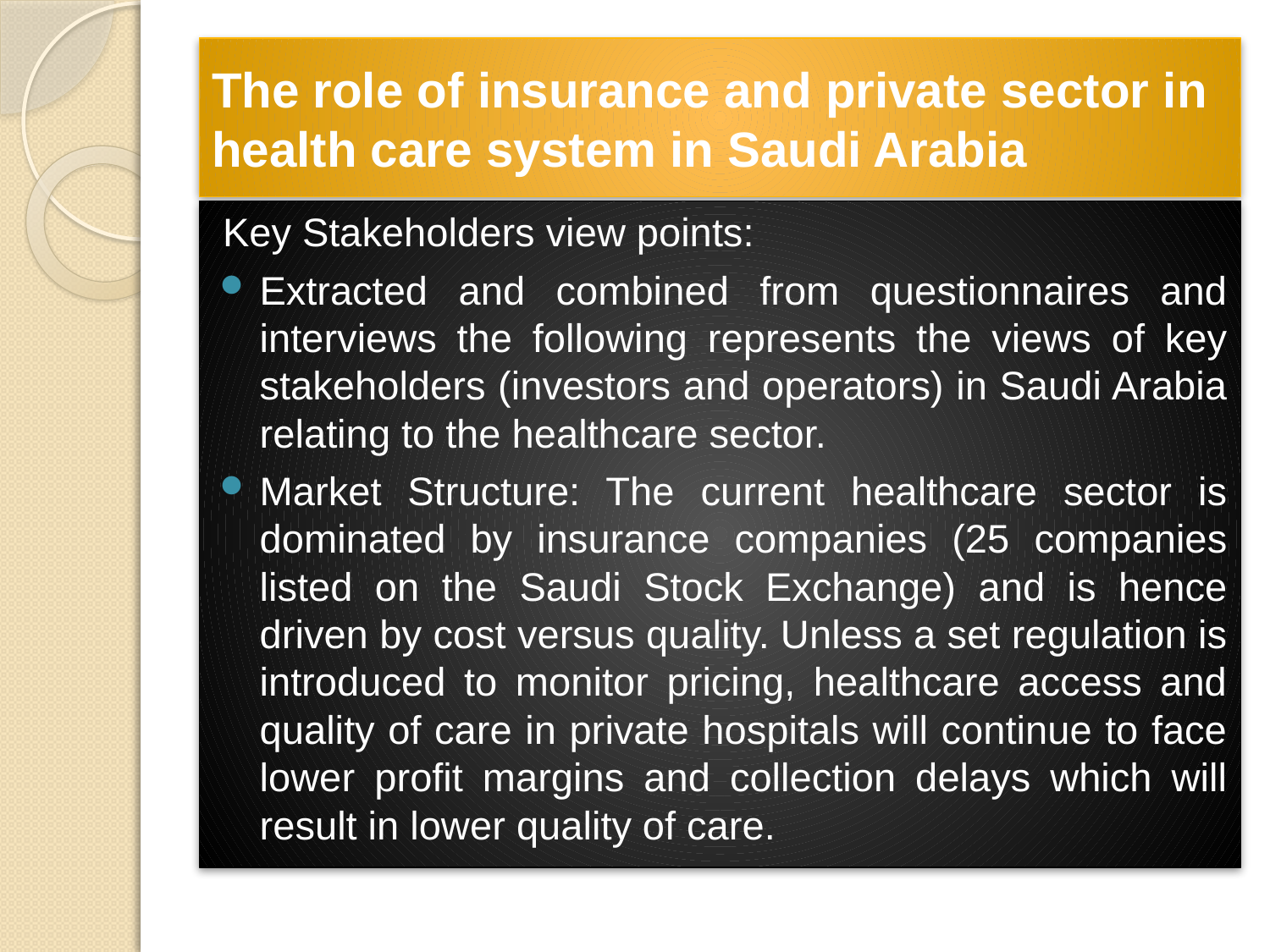

# The role of insurance and private sector in health care system in Saudi Arabia
Key Stakeholders view points:
Extracted and combined from questionnaires and interviews the following represents the views of key stakeholders (investors and operators) in Saudi Arabia relating to the healthcare sector.
Market Structure: The current healthcare sector is dominated by insurance companies (25 companies listed on the Saudi Stock Exchange) and is hence driven by cost versus quality. Unless a set regulation is introduced to monitor pricing, healthcare access and quality of care in private hospitals will continue to face lower profit margins and collection delays which will result in lower quality of care.